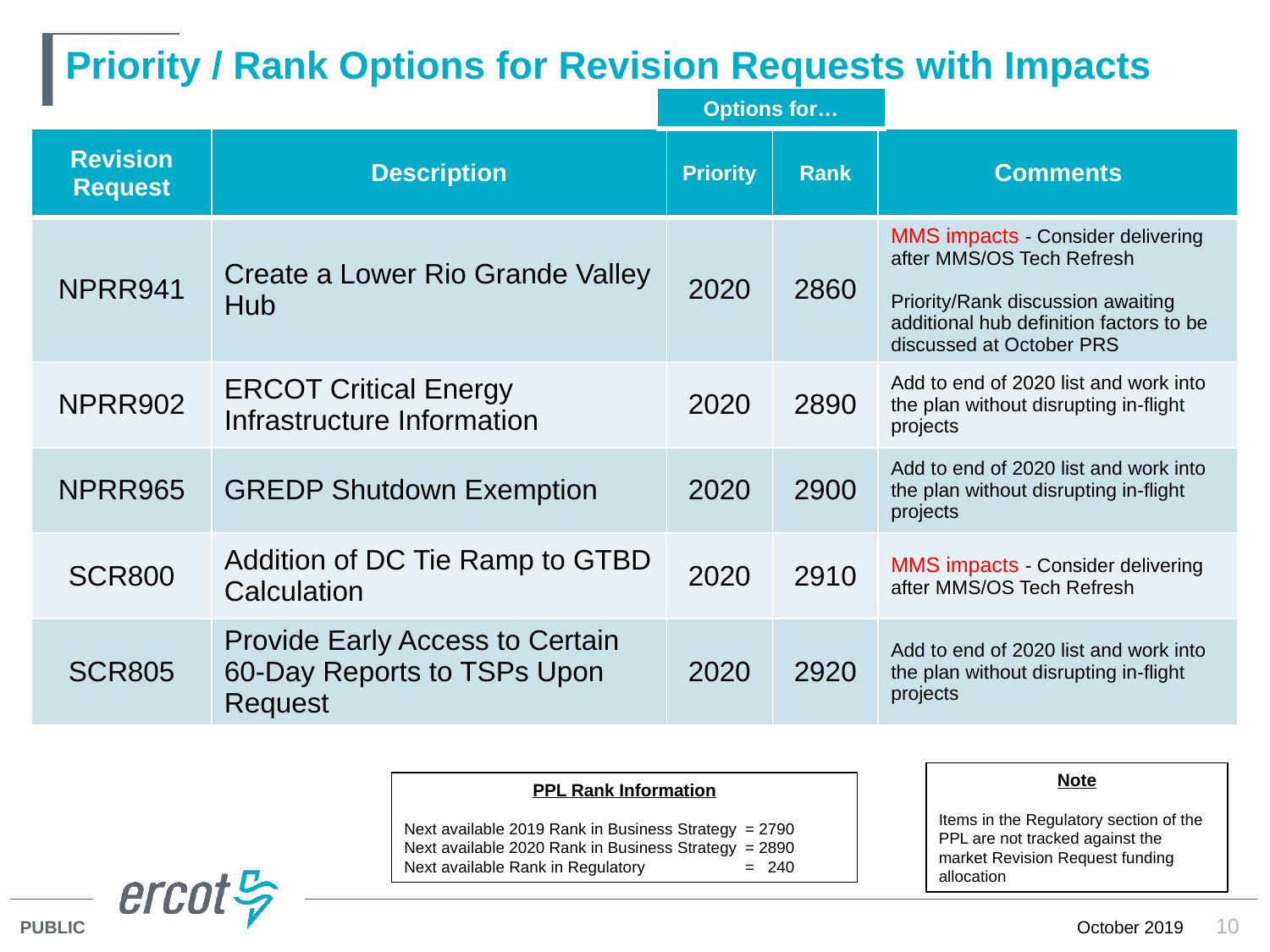

# Priority / Rank Options for Revision Requests with Impacts
| Options for… |
| --- |
| Revision Request | Description | Priority | Rank | Comments |
| --- | --- | --- | --- | --- |
| NPRR941 | Create a Lower Rio Grande Valley Hub | 2020 | 2860 | MMS impacts - Consider delivering after MMS/OS Tech Refresh Priority/Rank discussion awaiting additional hub definition factors to be discussed at October PRS |
| NPRR902 | ERCOT Critical Energy Infrastructure Information | 2020 | 2890 | Add to end of 2020 list and work into the plan without disrupting in-flight projects |
| NPRR965 | GREDP Shutdown Exemption | 2020 | 2900 | Add to end of 2020 list and work into the plan without disrupting in-flight projects |
| SCR800 | Addition of DC Tie Ramp to GTBD Calculation | 2020 | 2910 | MMS impacts - Consider delivering after MMS/OS Tech Refresh |
| SCR805 | Provide Early Access to Certain 60-Day Reports to TSPs Upon Request | 2020 | 2920 | Add to end of 2020 list and work into the plan without disrupting in-flight projects |
Note

Items in the Regulatory section of the PPL are not tracked against the market Revision Request funding allocation
PPL Rank Information

Next available 2019 Rank in Business Strategy 	= 2790
Next available 2020 Rank in Business Strategy 	= 2890
Next available Rank in Regulatory	=   240
10